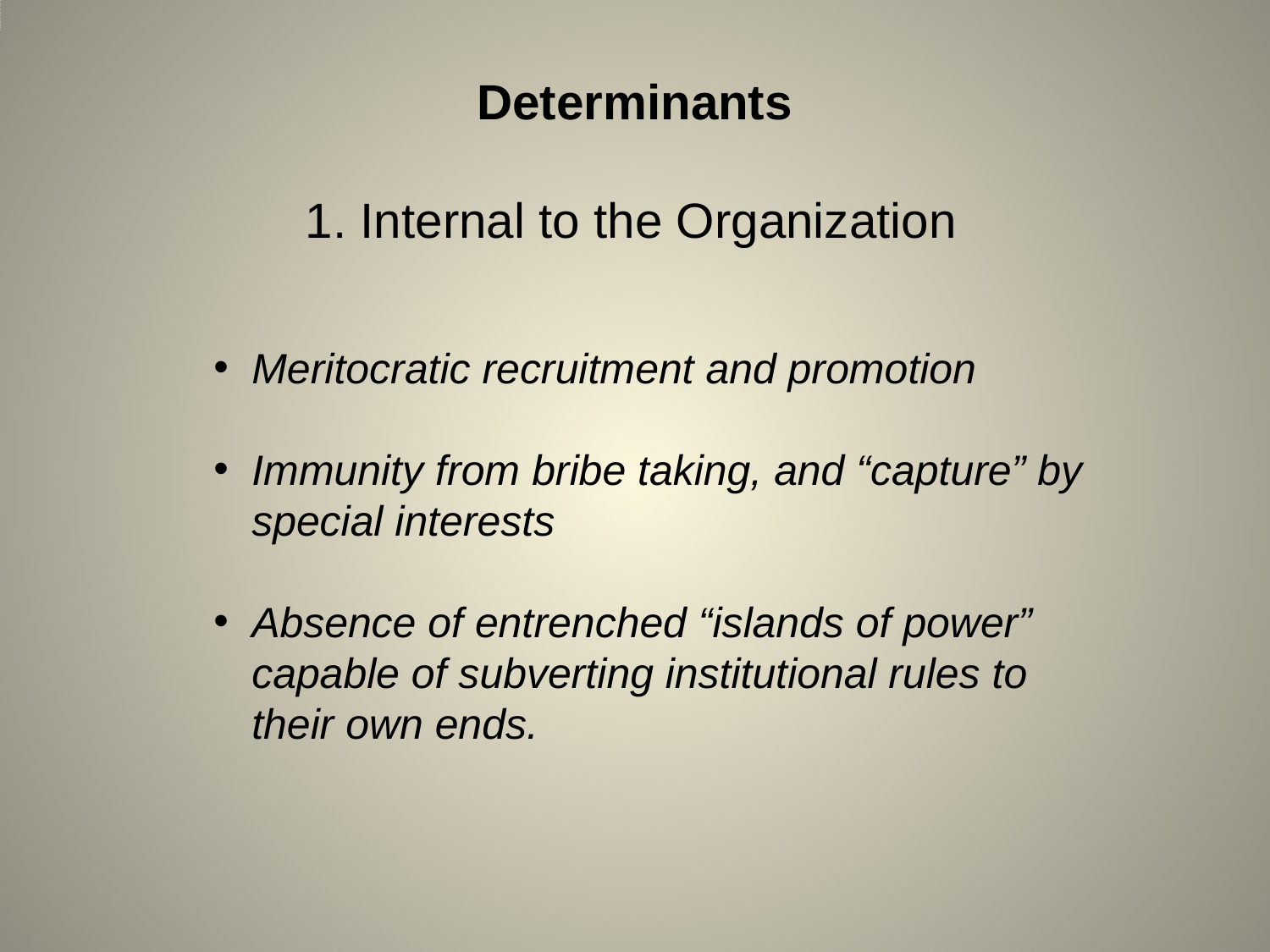

# Meritocratic recruitment and promotion
Determinants

  1. Internal to the Organization
Meritocratic recruitment and promotion

Immunity from bribe taking, and “capture” by special interests

Absence of entrenched “islands of power” capable of subverting institutional rules to their own ends.